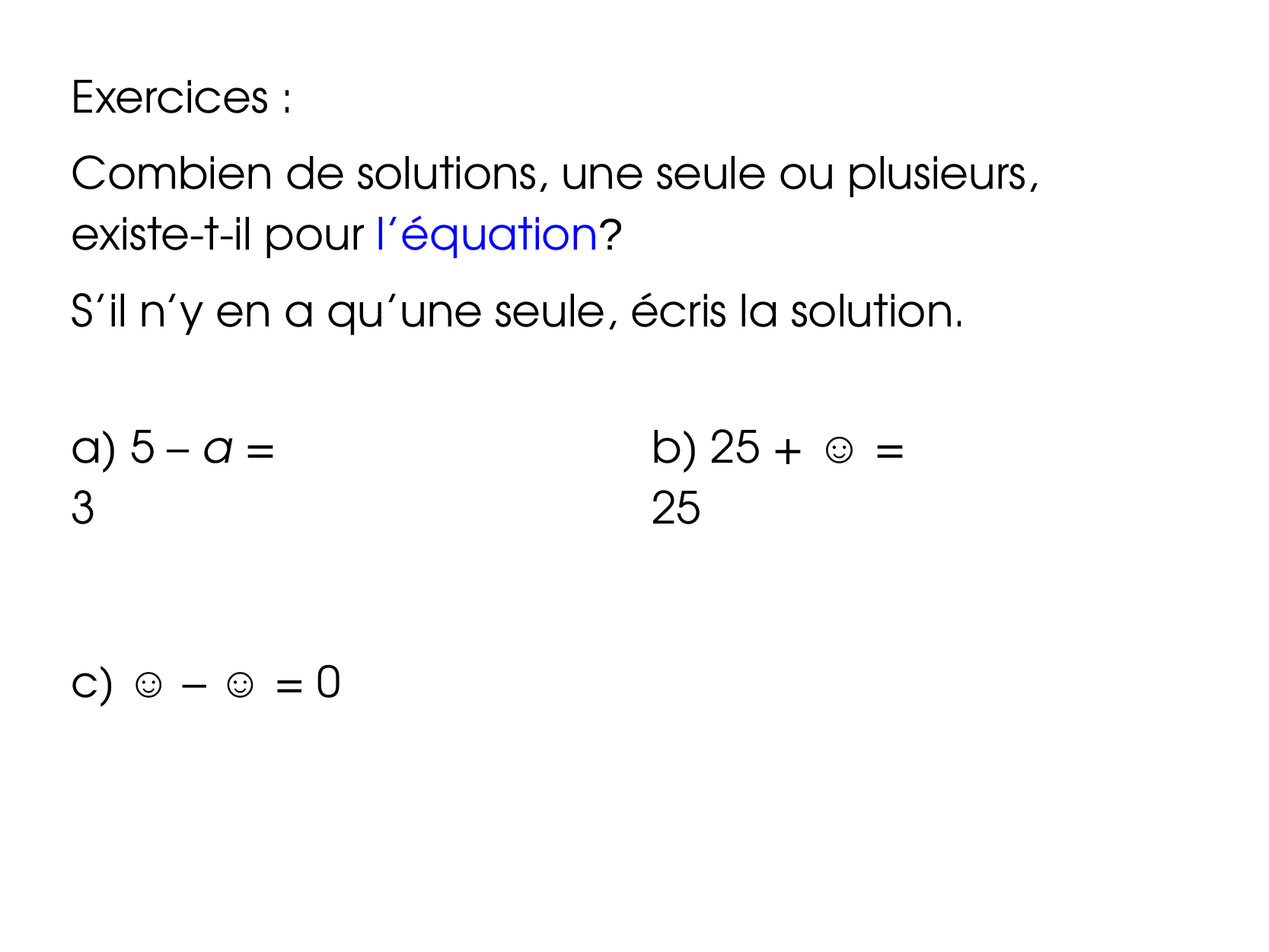

Exercices :
Combien de solutions, une seule ou plusieurs, existe-t-il pour l’équation?
S’il n’y en a qu’une seule, écris la solution.
a) 5 – a = 3
b) 25 + ☺ = 25
c) ☺ – ☺ = 0